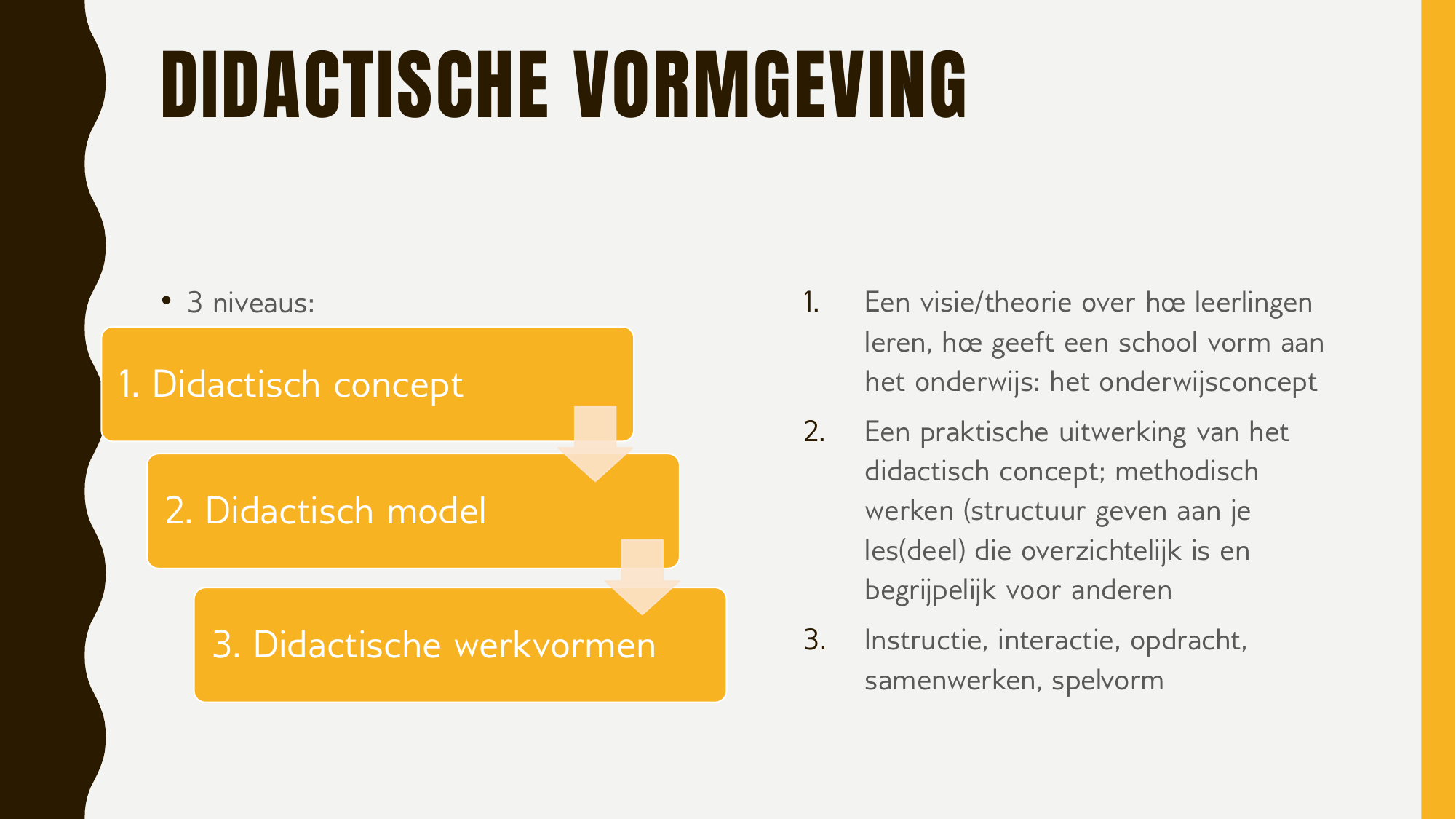

# Didactische vormgeving
3 niveaus:

Een visie/theorie over hoe leerlingen leren, hoe geeft een school vorm aan het onderwijs: het onderwijsconcept
Een praktische uitwerking van het didactisch concept; methodisch werken (structuur geven aan je les(deel) die overzichtelijk is en begrijpelijk voor anderen
Instructie, interactie, opdracht, samenwerken, spelvorm
1. Didactisch concept
2. Didactisch model
3. Didactische werkvormen